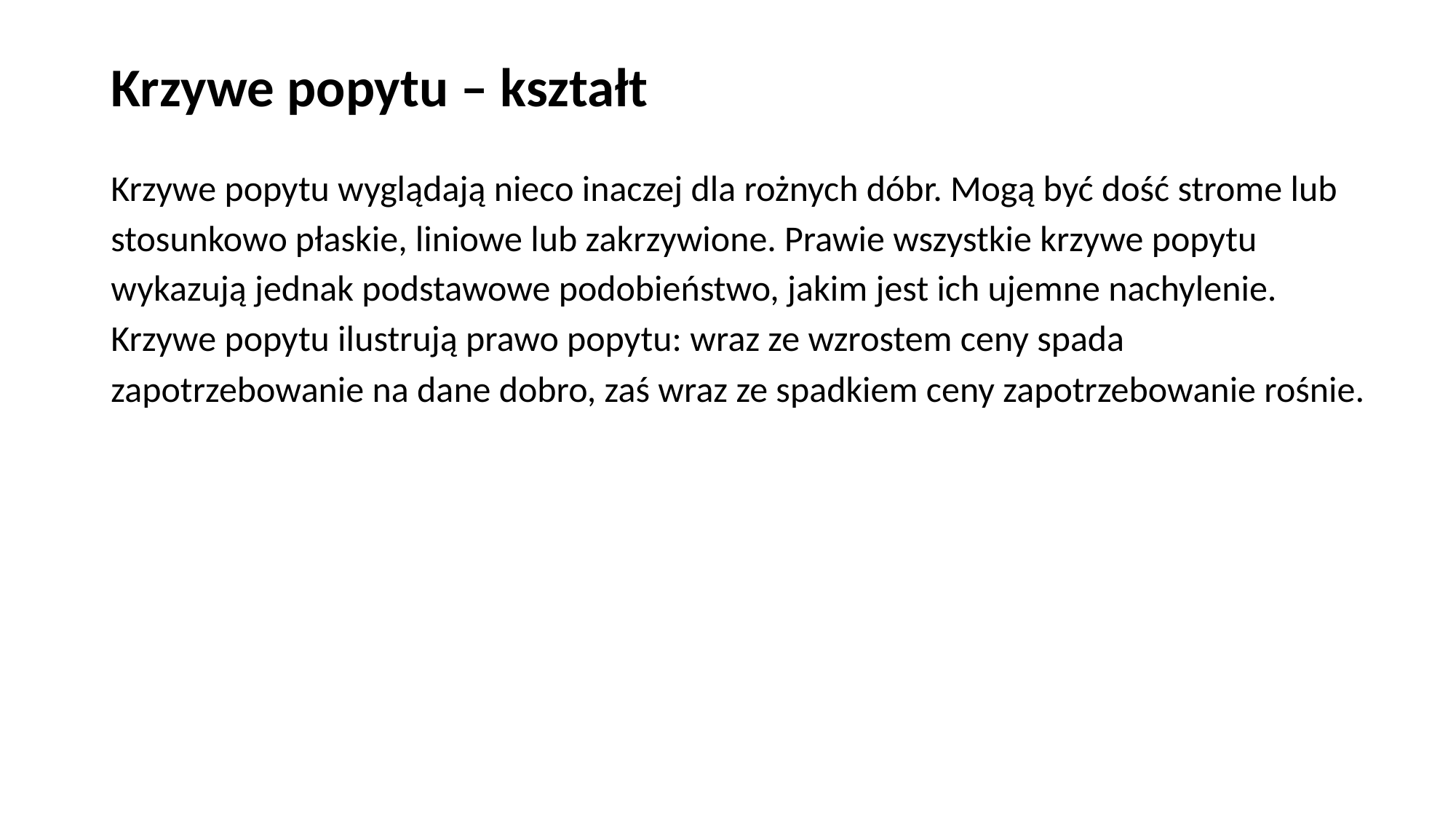

# Krzywe popytu – kształt
Krzywe popytu wyglądają nieco inaczej dla rożnych dóbr. Mogą być dość strome lub stosunkowo płaskie, liniowe lub zakrzywione. Prawie wszystkie krzywe popytu wykazują jednak podstawowe podobieństwo, jakim jest ich ujemne nachylenie. Krzywe popytu ilustrują prawo popytu: wraz ze wzrostem ceny spada zapotrzebowanie na dane dobro, zaś wraz ze spadkiem ceny zapotrzebowanie rośnie.